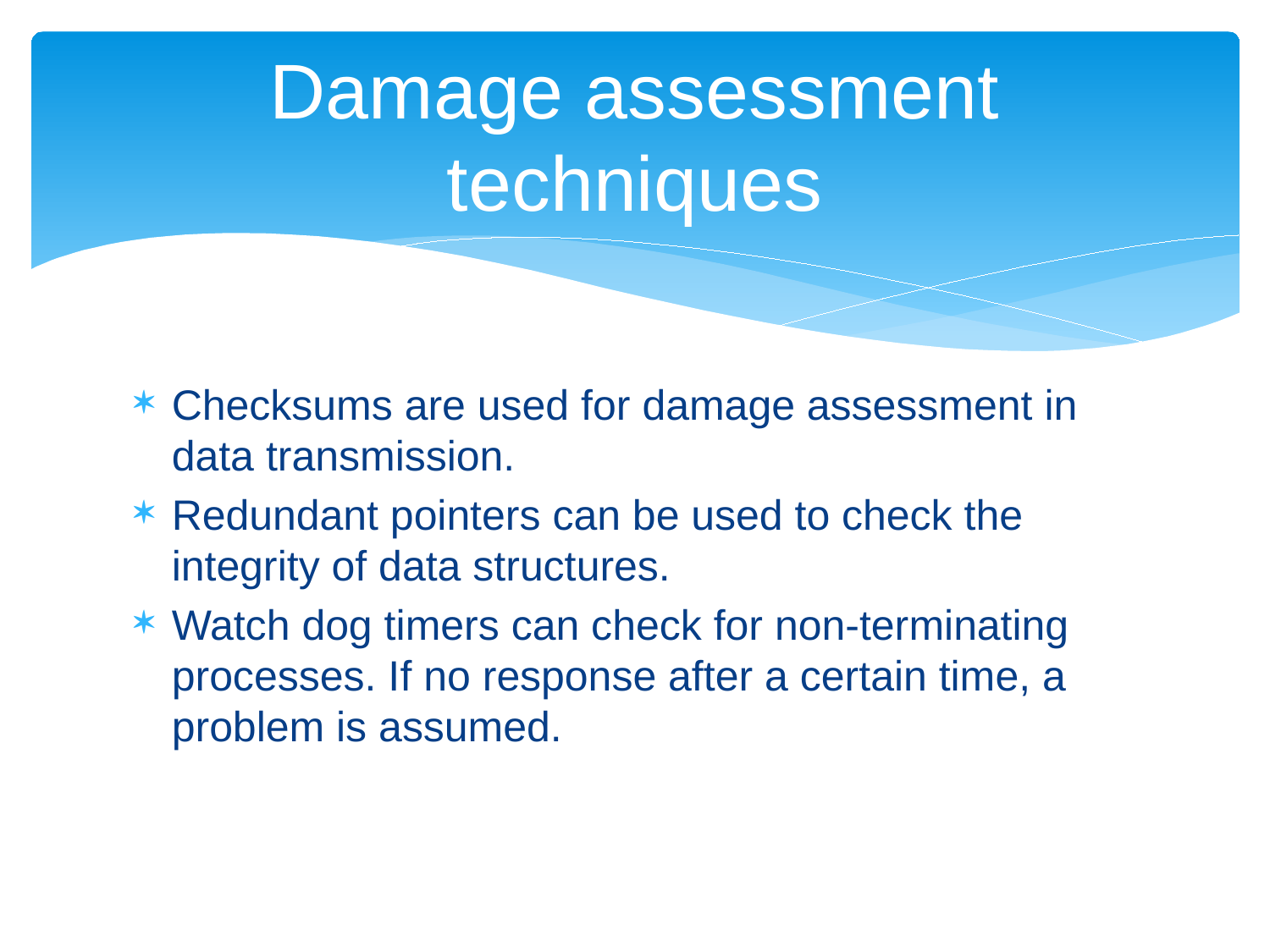

# Damage assessment techniques
Checksums are used for damage assessment in data transmission.
Redundant pointers can be used to check the integrity of data structures.
Watch dog timers can check for non-terminating processes. If no response after a certain time, a problem is assumed.